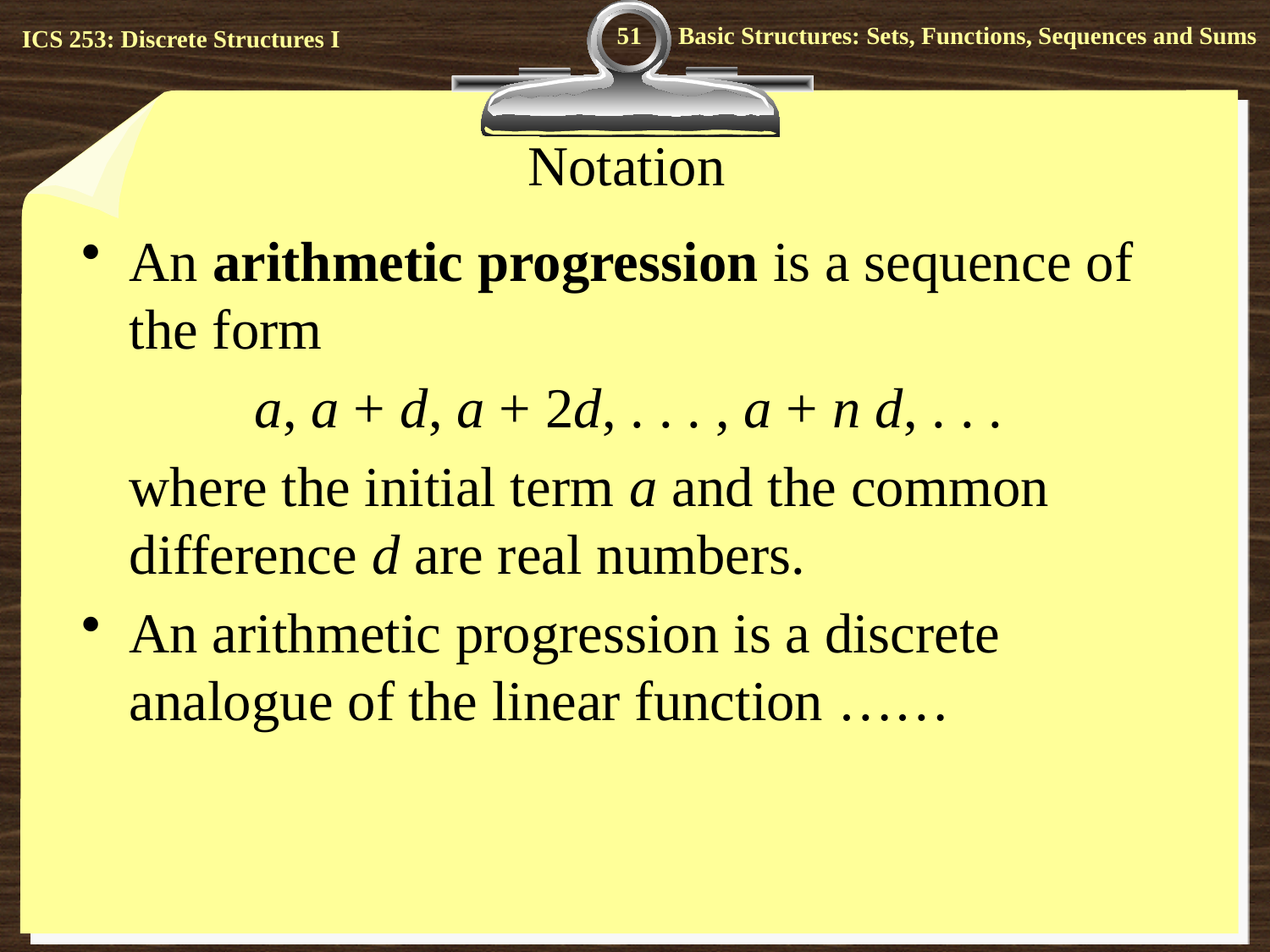

51
# Notation
An arithmetic progression is a sequence of the form
a, a + d, a + 2d, . . . , a + n d, . . .
	where the initial term a and the common difference d are real numbers.
An arithmetic progression is a discrete analogue of the linear function ……